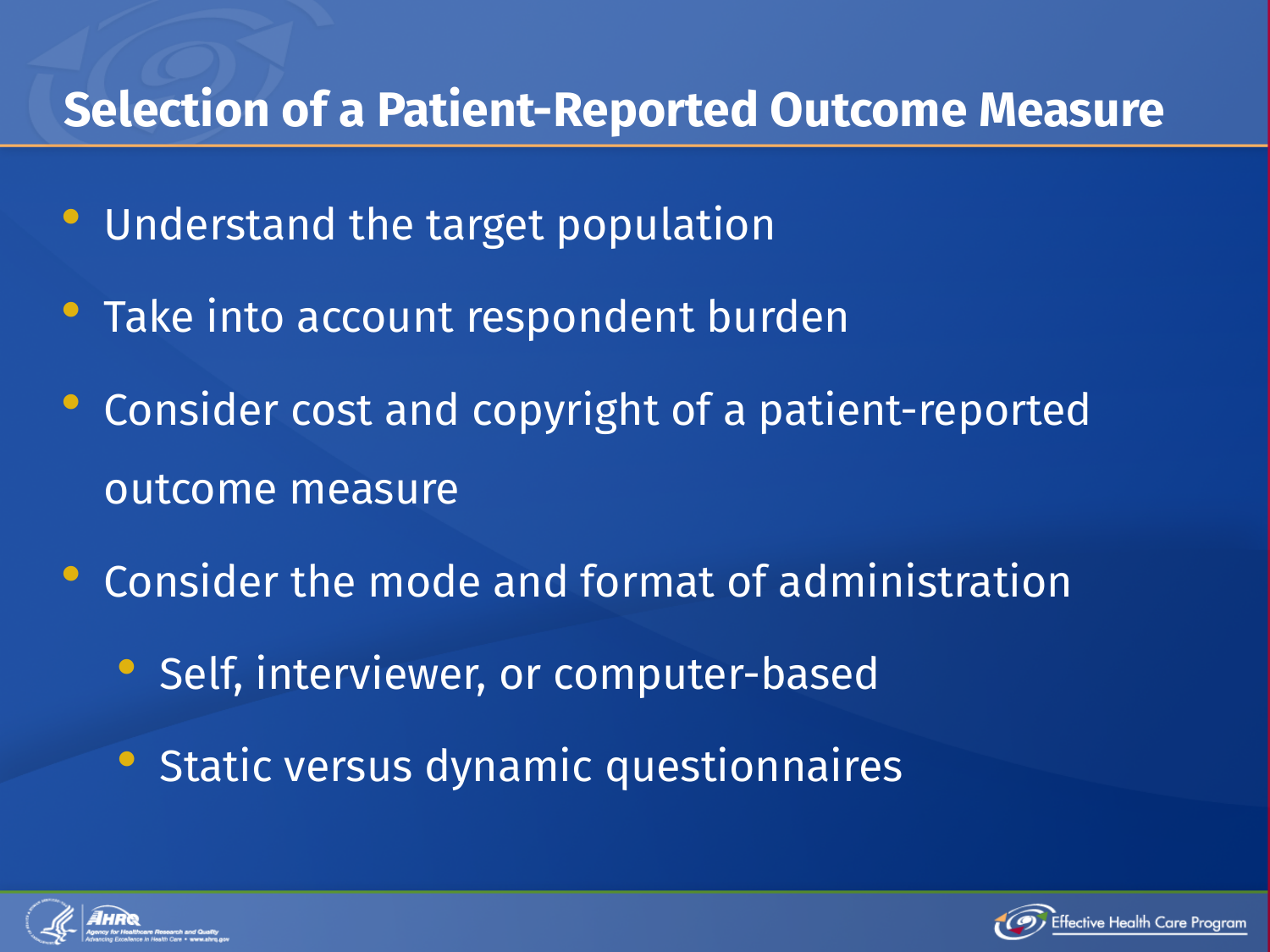

# Selection of a Patient-Reported Outcome Measure
Understand the target population
Take into account respondent burden
Consider cost and copyright of a patient-reported outcome measure
Consider the mode and format of administration
Self, interviewer, or computer-based
Static versus dynamic questionnaires